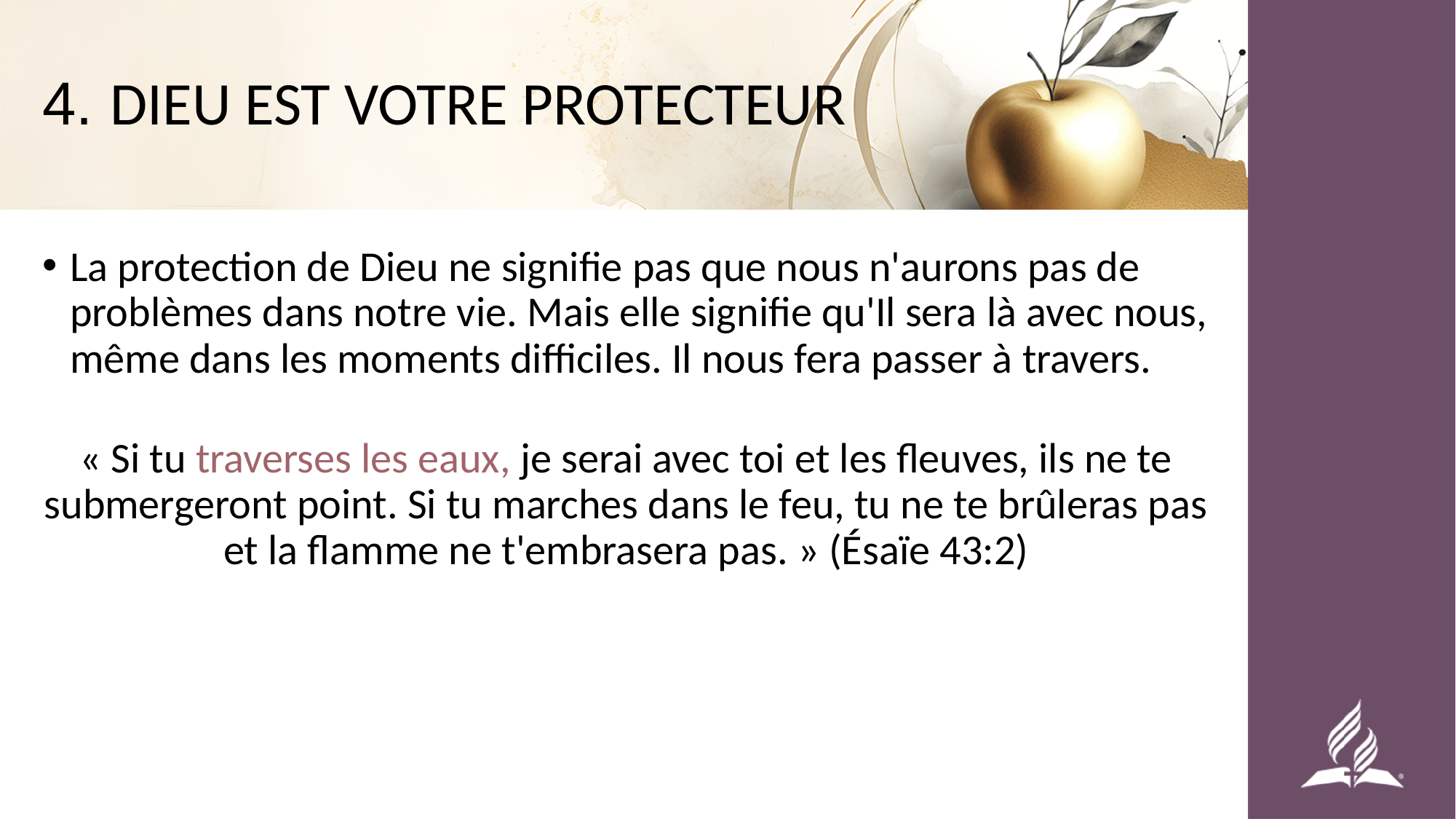

# 4. DIEU EST VOTRE PROTECTEUR
La protection de Dieu ne signifie pas que nous n'aurons pas de problèmes dans notre vie. Mais elle signifie qu'Il sera là avec nous, même dans les moments difficiles. Il nous fera passer à travers.

« Si tu traverses les eaux, je serai avec toi et les fleuves, ils ne te submergeront point. Si tu marches dans le feu, tu ne te brûleras pas et la flamme ne t'embrasera pas. » (Ésaïe 43:2)